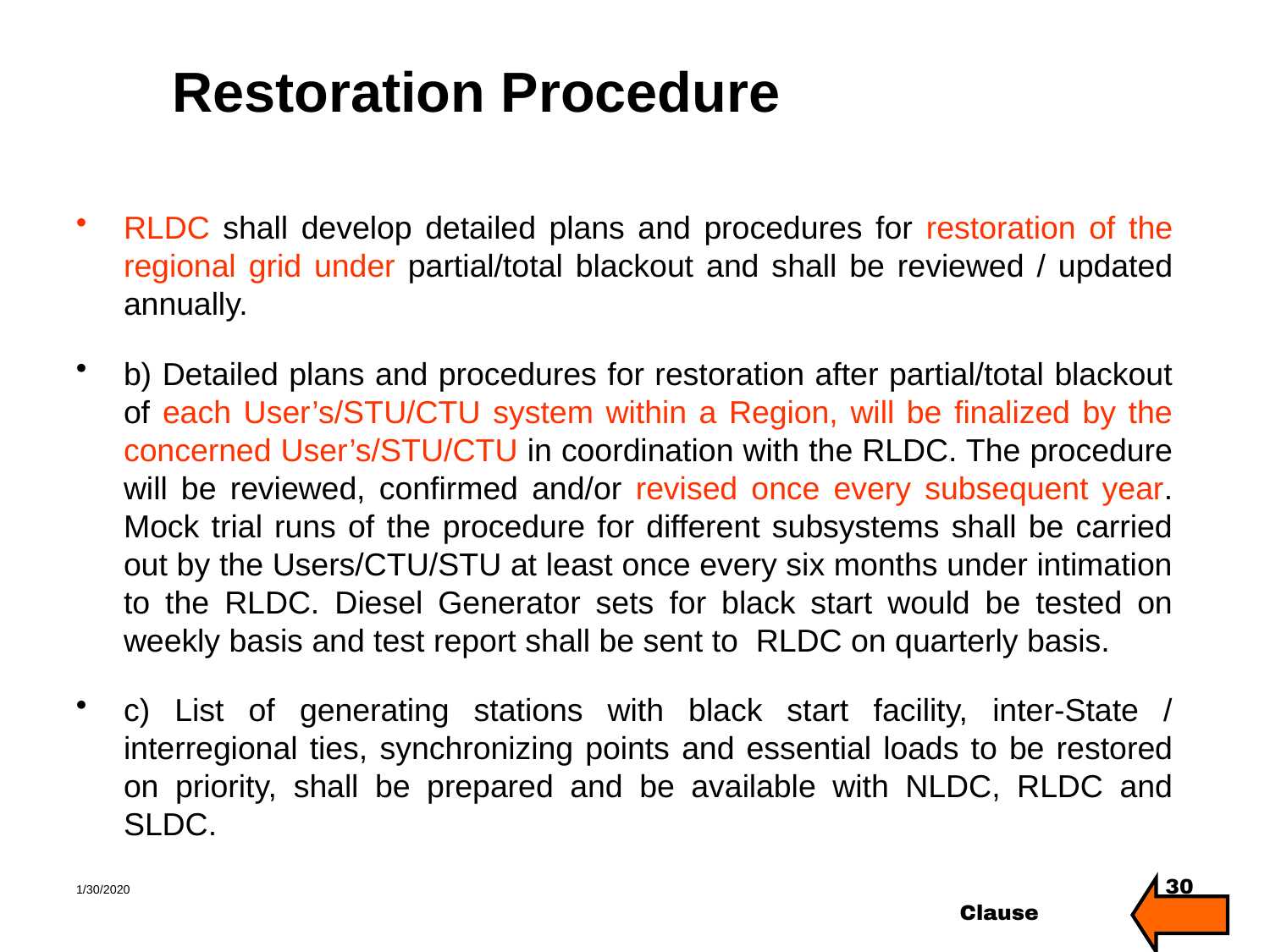

# Restoration Procedure
RLDC shall develop detailed plans and procedures for restoration of the regional grid under partial/total blackout and shall be reviewed / updated annually.
b) Detailed plans and procedures for restoration after partial/total blackout of each User’s/STU/CTU system within a Region, will be finalized by the concerned User’s/STU/CTU in coordination with the RLDC. The procedure will be reviewed, confirmed and/or revised once every subsequent year. Mock trial runs of the procedure for different subsystems shall be carried out by the Users/CTU/STU at least once every six months under intimation to the RLDC. Diesel Generator sets for black start would be tested on weekly basis and test report shall be sent to  RLDC on quarterly basis.
c) List of generating stations with black start facility, inter-State / interregional ties, synchronizing points and essential loads to be restored on priority, shall be prepared and be available with NLDC, RLDC and SLDC.
1/30/2020
30
Clause